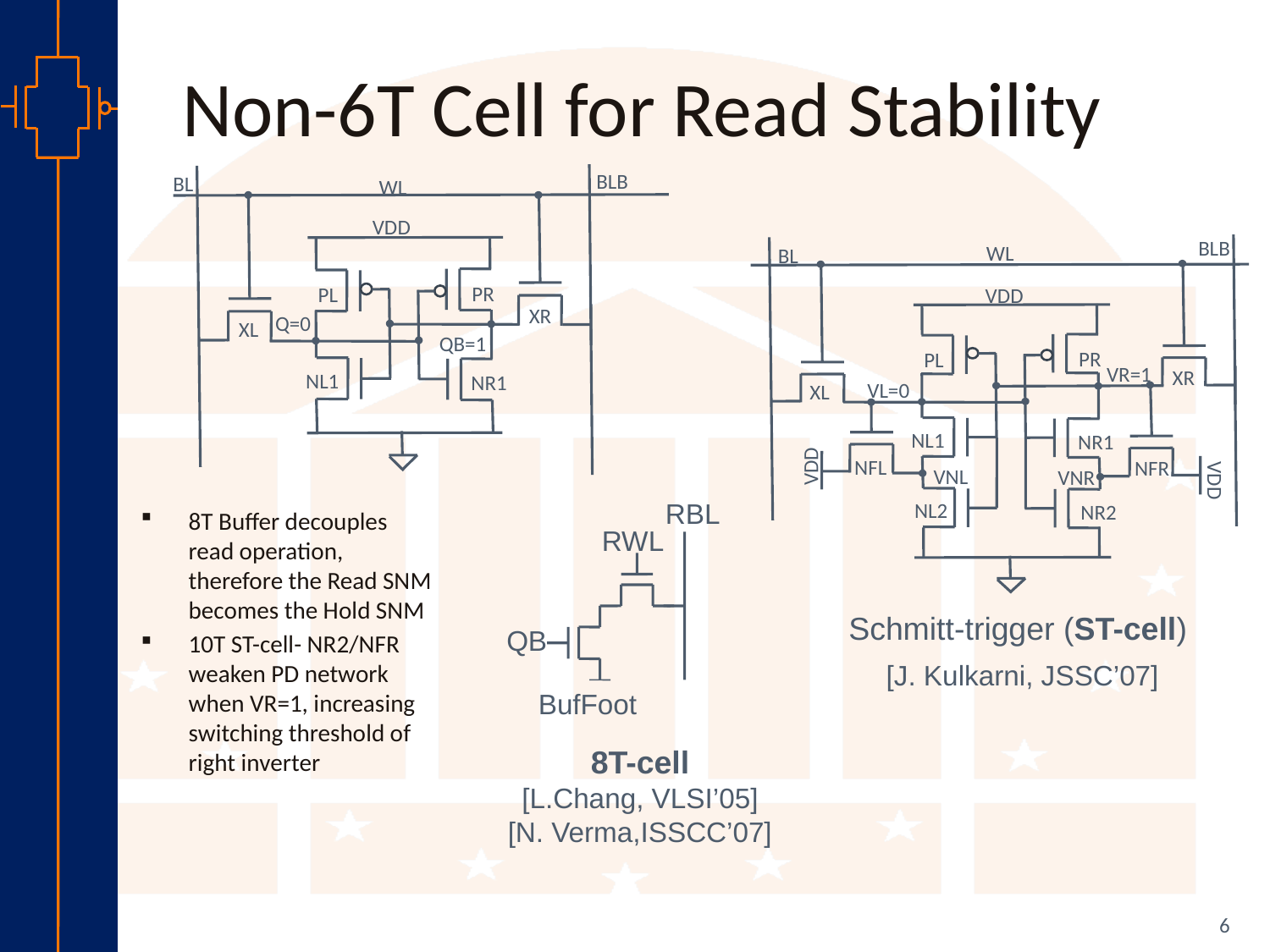

# Non-6T Cell for Read Stability
BLB

BL

WL

VDD

PR
PL

 XR

Q=0

 XL

QB=1

NL1
NR1

BLB

WL

BL

VDD

PR
PL

VR=1

XR

VL=0
XL

NL1
NR1

NFL
VDD
NFR

VNL
VNR
VDD

NL2
NR2

RBL
RWL

QB
BufFoot

8T Buffer decouples read operation, therefore the Read SNM becomes the Hold SNM
10T ST-cell- NR2/NFR weaken PD network when VR=1, increasing switching threshold of right inverter
Schmitt-trigger (ST-cell)
[J. Kulkarni, JSSC’07]
8T-cell
[L.Chang, VLSI’05]
[N. Verma,ISSCC’07]
6